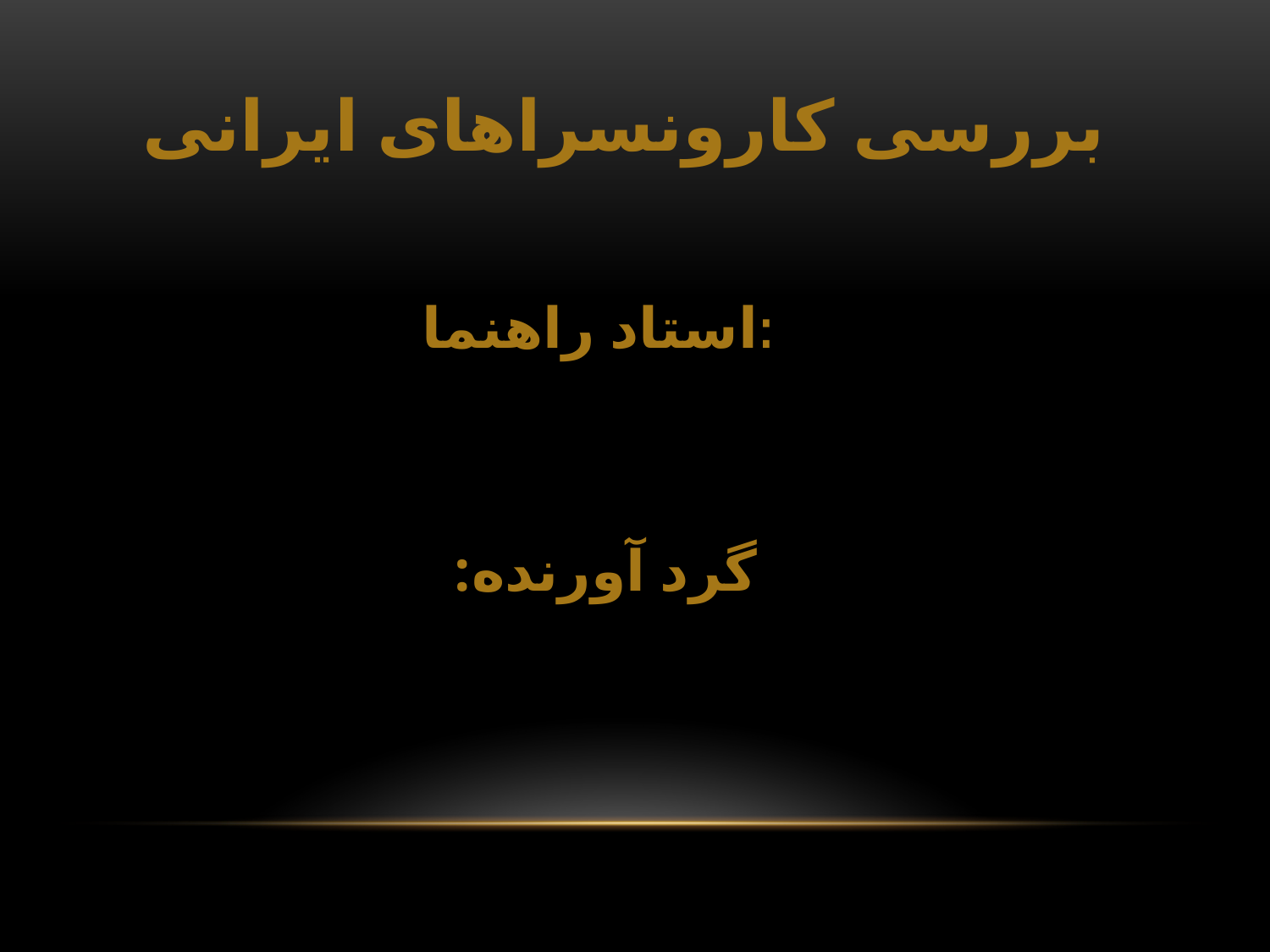

بررسی کارونسراهای ایرانی
استاد راهنما:
گرد آورنده: